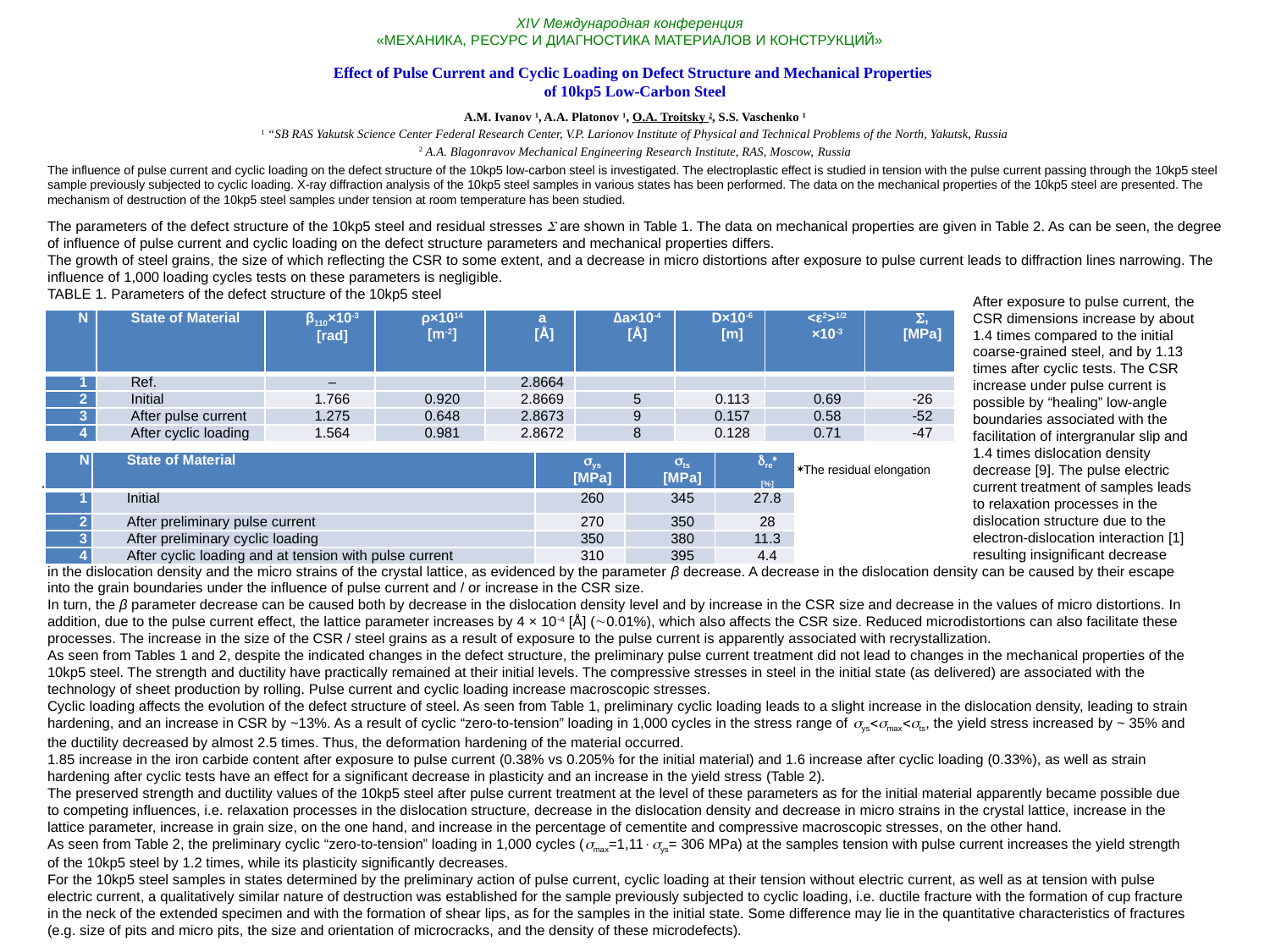

# XIV Международная конференция «МЕХАНИКА, РЕСУРС И ДИАГНОСТИКА материалов и конструкций»
Effect of Pulse Current and Cyclic Loading on Defect Structure and Mechanical Properties
of 10kp5 Low-Carbon Steel

A.M. Ivanov 1, A.A. Platonov 1, O.A. Troitsky 2, S.S. Vaschenko 1
1 “SB RAS Yakutsk Science Center Federal Research Center, V.P. Larionov Institute of Physical and Technical Problems of the North, Yakutsk, Russia
2 A.A. Blagonravov Mechanical Engineering Research Institute, RAS, Moscow, Russia
The influence of pulse current and cyclic loading on the defect structure of the 10kp5 low-carbon steel is investigated. The electroplastic effect is studied in tension with the pulse current passing through the 10kp5 steel sample previously subjected to cyclic loading. X-ray diffraction analysis of the 10kp5 steel samples in various states has been performed. The data on the mechanical properties of the 10kp5 steel are presented. The mechanism of destruction of the 10kp5 steel samples under tension at room temperature has been studied.

The parameters of the defect structure of the 10kp5 steel and residual stresses Σ are shown in Table 1. The data on mechanical properties are given in Table 2. As can be seen, the degree of influence of pulse current and cyclic loading on the defect structure parameters and mechanical properties differs.
The growth of steel grains, the size of which reflecting the CSR to some extent, and a decrease in micro distortions after exposure to pulse current leads to diffraction lines narrowing. The influence of 1,000 loading cycles tests on these parameters is negligible.
TABLE 1. Parameters of the defect structure of the 10kp5 steel
After exposure to pulse current, the CSR dimensions increase by about 1.4 times compared to the initial coarse-grained steel, and by 1.13 times after cyclic tests. The CSR increase under pulse current is possible by “healing” low-angle boundaries associated with the facilitation of intergranular slip and 1.4 times dislocation density decrease [9]. The pulse electric current treatment of samples leads to relaxation processes in the dislocation structure due to the electron-dislocation interaction [1] resulting insignificant decrease
| N | State of Material | β110×10-3 [rad] | ρ×1014 [m-2] | а  [Å] | ∆а×10-4 [Å] | D×10-6 [m] | <ε2>1/2 ×10-3 | Σ, [MPa] |
| --- | --- | --- | --- | --- | --- | --- | --- | --- |
| 1 | Ref. | – |  | 2.8664 |  |  |  |  |
| 2 | Initial | 1.766 | 0.920 | 2.8669 | 5 | 0.113 | 0.69 | -26 |
| 3 | After pulse current | 1.275 | 0.648 | 2.8673 | 9 | 0.157 | 0.58 | -52 |
| 4 | After cyclic loading | 1.564 | 0.981 | 2.8672 | 8 | 0.128 | 0.71 | -47 |
| N | State of Material | σys [MPa] | σts [MPa] | δre∗ [%] |
| --- | --- | --- | --- | --- |
| 1 | Initial | 260 | 345 | 27.8 |
| 2 | After preliminary pulse current | 270 | 350 | 28 |
| 3 | After preliminary cyclic loading | 350 | 380 | 11.3 |
| 4 | After cyclic loading and at tension with pulse current | 310 | 395 | 4.4 |
The residual elongation
TABLE 2. Mechanical properties of the 10kp5 steel
in the dislocation density and the micro strains of the crystal lattice, as evidenced by the parameter β decrease. A decrease in the dislocation density can be caused by their escape into the grain boundaries under the influence of pulse current and / or increase in the CSR size.
In turn, the β parameter decrease can be caused both by decrease in the dislocation density level and by increase in the CSR size and decrease in the values of micro distortions. In addition, due to the pulse current effect, the lattice parameter increases by 4 × 10-4 [Å] (∼0.01%), which also affects the CSR size. Reduced microdistortions can also facilitate these processes. The increase in the size of the CSR / steel grains as a result of exposure to the pulse current is apparently associated with recrystallization.
As seen from Tables 1 and 2, despite the indicated changes in the defect structure, the preliminary pulse current treatment did not lead to changes in the mechanical properties of the 10kp5 steel. The strength and ductility have practically remained at their initial levels. The compressive stresses in steel in the initial state (as delivered) are associated with the technology of sheet production by rolling. Pulse current and cyclic loading increase macroscopic stresses.
Cyclic loading affects the evolution of the defect structure of steel. As seen from Table 1, preliminary cyclic loading leads to a slight increase in the dislocation density, leading to strain hardening, and an increase in CSR by ~13%. As a result of cyclic “zero-to-tension” loading in 1,000 cycles in the stress range of σys<σmax<σts, the yield stress increased by ~ 35% and the ductility decreased by almost 2.5 times. Thus, the deformation hardening of the material occurred.
1.85 increase in the iron carbide content after exposure to pulse current (0.38% vs 0.205% for the initial material) and 1.6 increase after cyclic loading (0.33%), as well as strain hardening after cyclic tests have an effect for a significant decrease in plasticity and an increase in the yield stress (Table 2).
The preserved strength and ductility values of the 10kp5 steel after pulse current treatment at the level of these parameters as for the initial material apparently became possible due to competing influences, i.e. relaxation processes in the dislocation structure, decrease in the dislocation density and decrease in micro strains in the crystal lattice, increase in the lattice parameter, increase in grain size, on the one hand, and increase in the percentage of cementite and compressive macroscopic stresses, on the other hand.
As seen from Table 2, the preliminary cyclic “zero-to-tension” loading in 1,000 cycles (σmax=1,11⋅σys= 306 MPa) at the samples tension with pulse current increases the yield strength of the 10kp5 steel by 1.2 times, while its plasticity significantly decreases.
For the 10kp5 steel samples in states determined by the preliminary action of pulse current, cyclic loading at their tension without electric current, as well as at tension with pulse electric current, a qualitatively similar nature of destruction was established for the sample previously subjected to cyclic loading, i.e. ductile fracture with the formation of cup fracture in the neck of the extended specimen and with the formation of shear lips, as for the samples in the initial state. Some difference may lie in the quantitative characteristics of fractures (e.g. size of pits and micro pits, the size and orientation of microcracks, and the density of these microdefects).